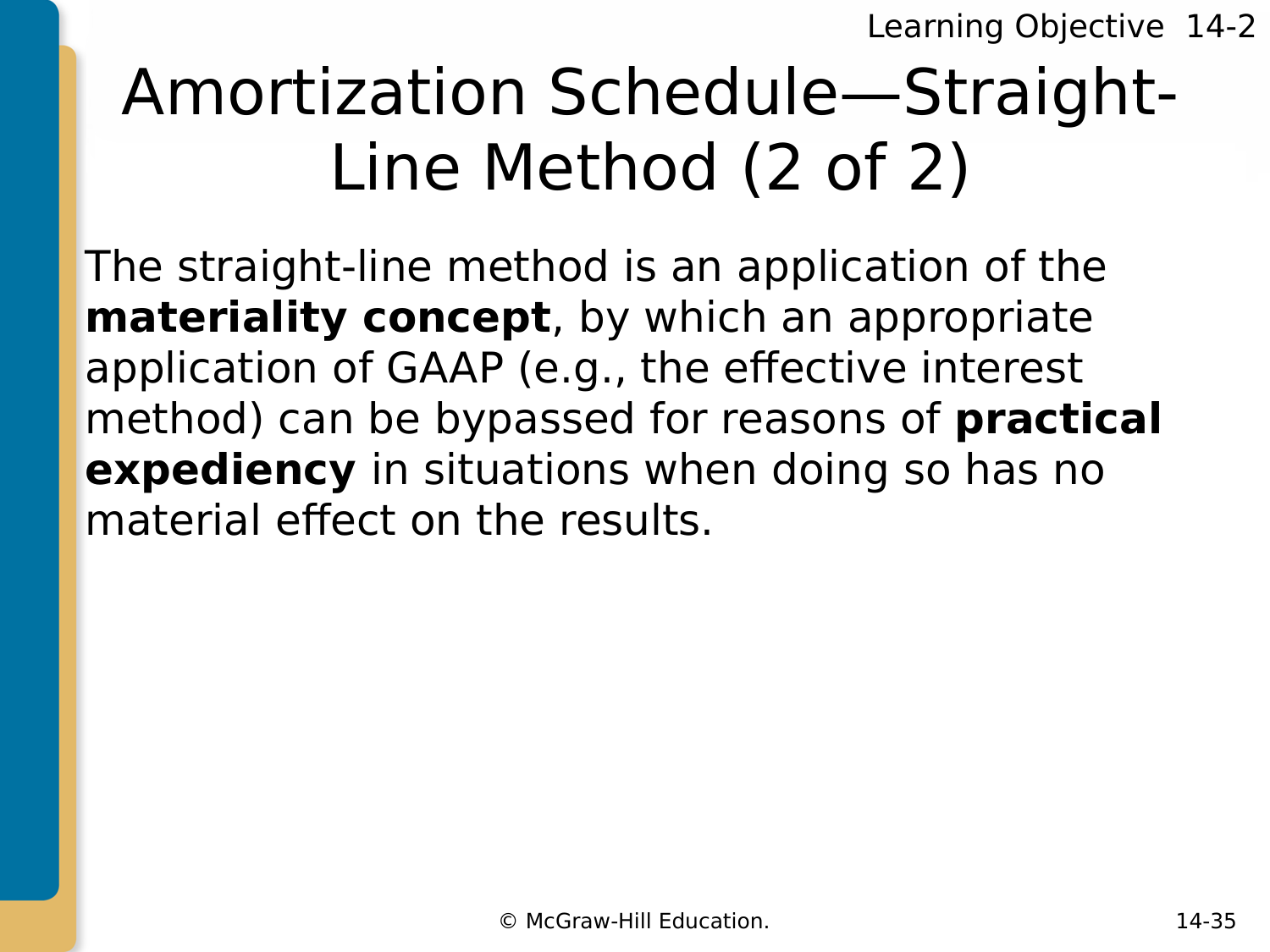

Learning Objective  14-2
# Amortization Schedule—Straight-Line Method (2 of 2)
The straight-line method is an application of the materiality concept, by which an appropriate application of GAAP (e.g., the effective interest method) can be bypassed for reasons of practical expediency in situations when doing so has no material effect on the results.